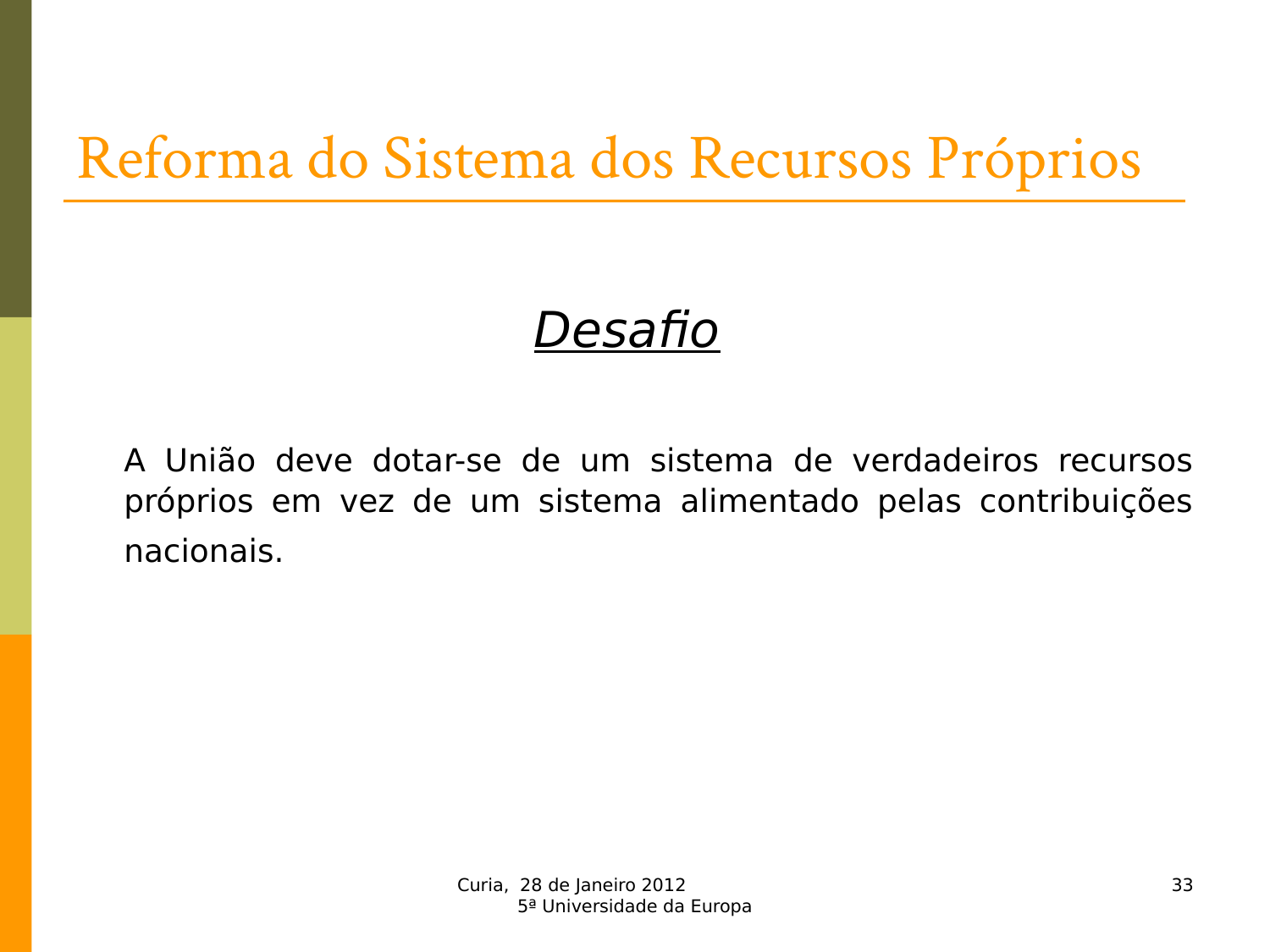

# Reforma do Sistema dos Recursos Próprios

Desafio

	A União deve dotar-se de um sistema de verdadeiros recursos próprios em vez de um sistema alimentado pelas contribuições nacionais.
Curia,  28 de Janeiro 2012                        5ª Universidade da Europa
33